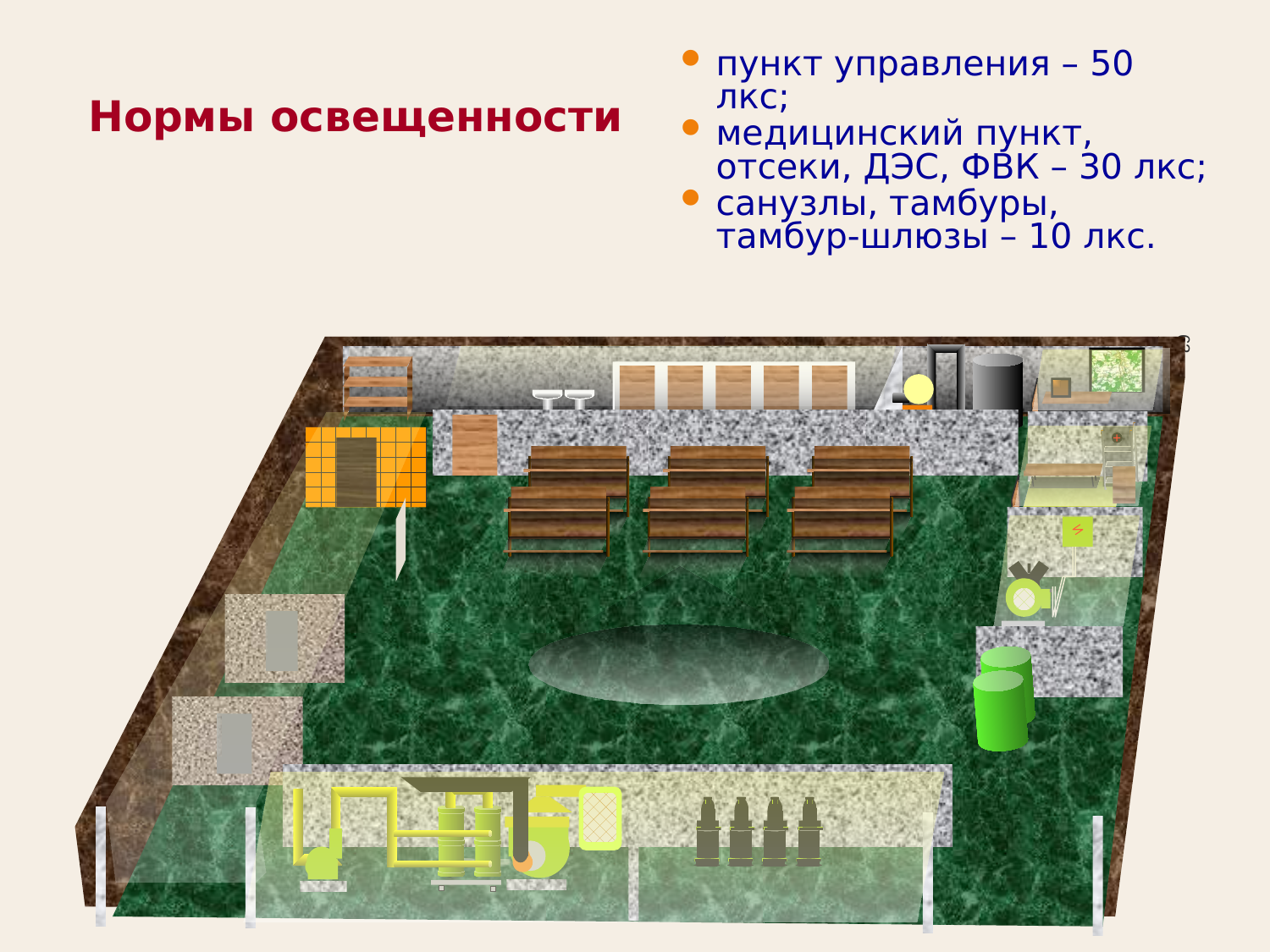

пункт управления – 50 лкс;
медицинский пункт, отсеки, ДЭС, ФВК – 30 лкс;
санузлы, тамбуры, тамбур-шлюзы – 10 лкс.
# Нормы освещенности

+

63